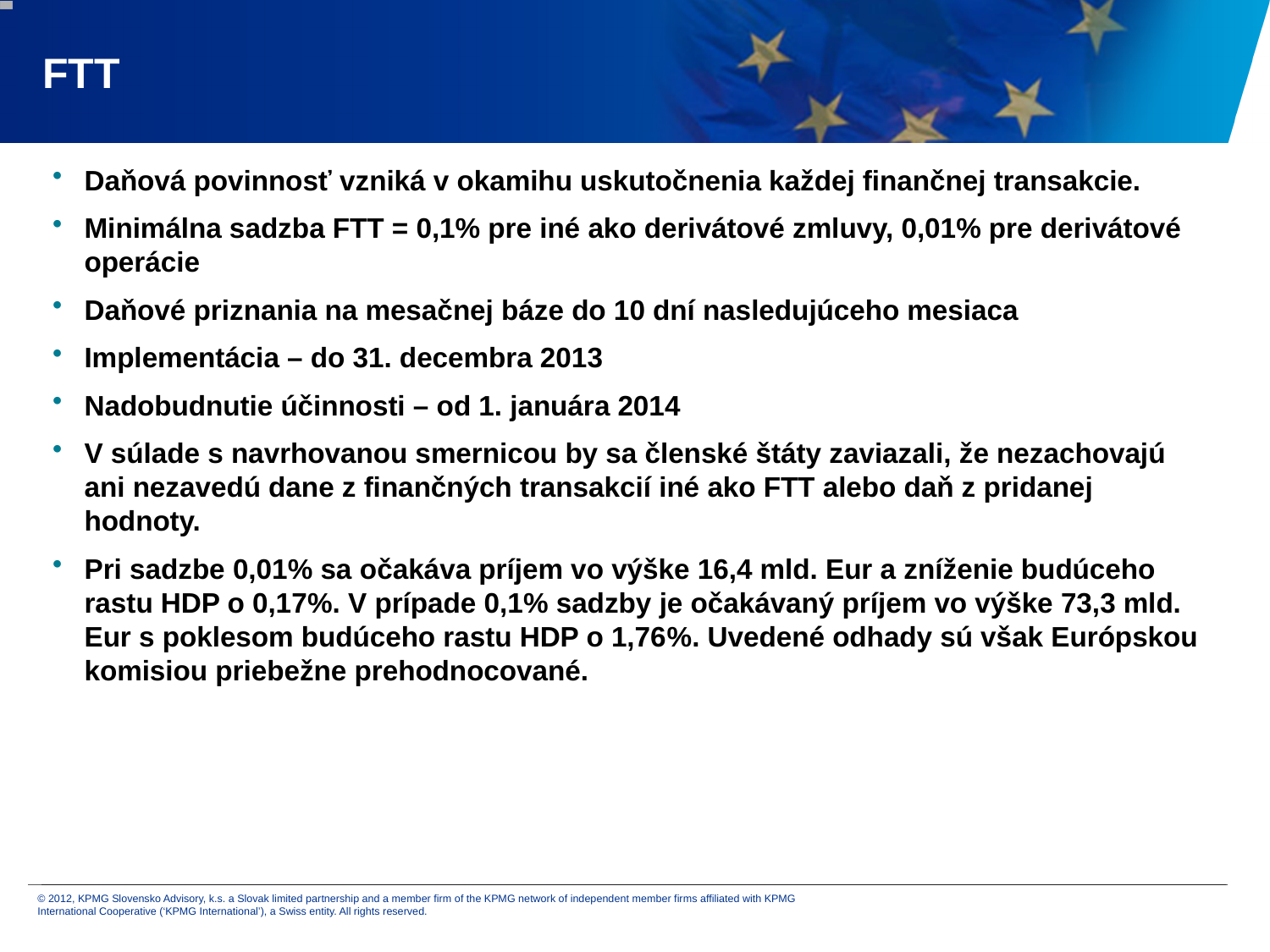

# FTT
Daňová povinnosť vzniká v okamihu uskutočnenia každej finančnej transakcie.
Minimálna sadzba FTT = 0,1% pre iné ako derivátové zmluvy, 0,01% pre derivátové operácie
Daňové priznania na mesačnej báze do 10 dní nasledujúceho mesiaca
Implementácia – do 31. decembra 2013
Nadobudnutie účinnosti – od 1. januára 2014
V súlade s navrhovanou smernicou by sa členské štáty zaviazali, že nezachovajú ani nezavedú dane z finančných transakcií iné ako FTT alebo daň z pridanej hodnoty.
Pri sadzbe 0,01% sa očakáva príjem vo výške 16,4 mld. Eur a zníženie budúceho rastu HDP o 0,17%. V prípade 0,1% sadzby je očakávaný príjem vo výške 73,3 mld. Eur s poklesom budúceho rastu HDP o 1,76%. Uvedené odhady sú však Európskou komisiou priebežne prehodnocované.

© 2012, KPMG Slovensko Advisory, k.s. a Slovak limited partnership and a member firm of the KPMG network of independent member firms affiliated with KPMG International Cooperative (‘KPMG International’), a Swiss entity. All rights reserved.